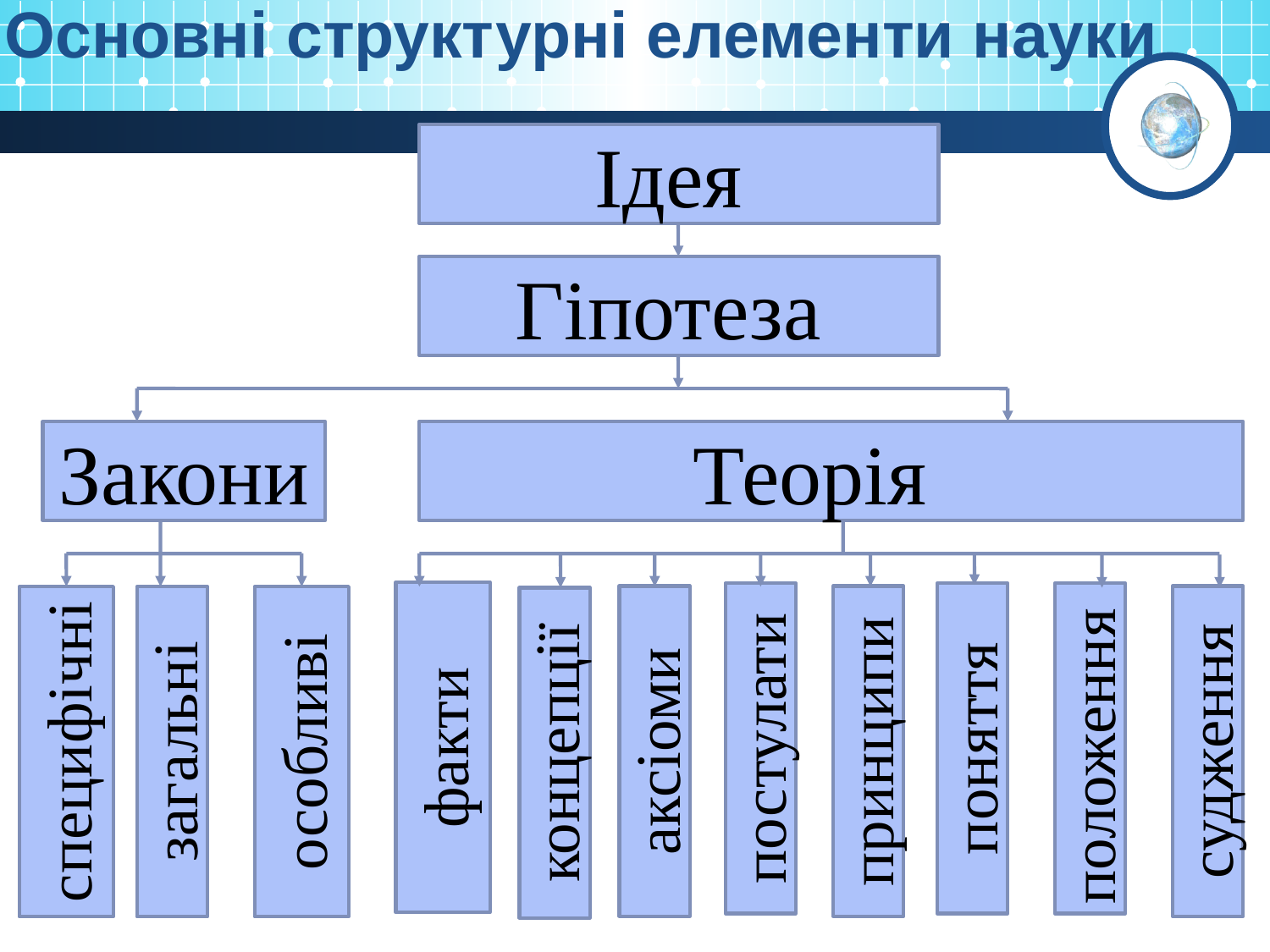

Основні структурні елементи науки

Ідея

Гіпотеза

Закони
Теорія

факти
постулати
поняття
положення
аксіоми
принципи
судження
концепції

специфічні
загальні
особливі